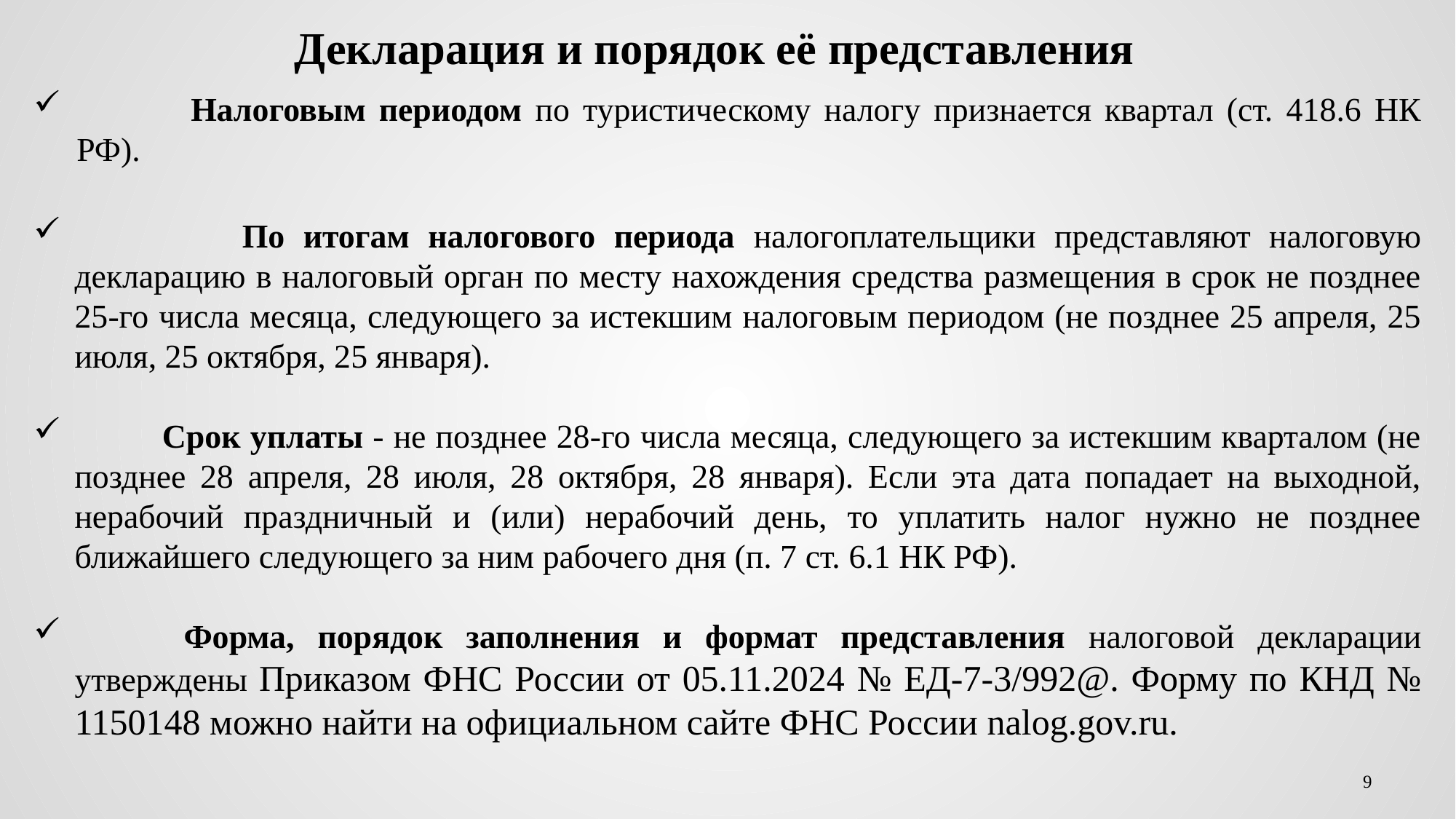

Декларация и порядок её представления
 	Налоговым периодом по туристическому налогу признается квартал (ст. 418.6 НК РФ).

         По итогам налогового периода налогоплательщики представляют налоговую декларацию в налоговый орган по месту нахождения средства размещения в срок не позднее 25-го числа месяца, следующего за истекшим налоговым периодом (не позднее 25 апреля, 25 июля, 25 октября, 25 января).

         Срок уплаты - не позднее 28-го числа месяца, следующего за истекшим кварталом (не позднее 28 апреля, 28 июля, 28 октября, 28 января). Если эта дата попадает на выходной, нерабочий праздничный и (или) нерабочий день, то уплатить налог нужно не позднее ближайшего следующего за ним рабочего дня (п. 7 ст. 6.1 НК РФ).

	Форма, порядок заполнения и формат представления налоговой декларации утверждены Приказом ФНС России от 05.11.2024 № ЕД-7-3/992@. Форму по КНД № 1150148 можно найти на официальном сайте ФНС России nalog.gov.ru.

#

9